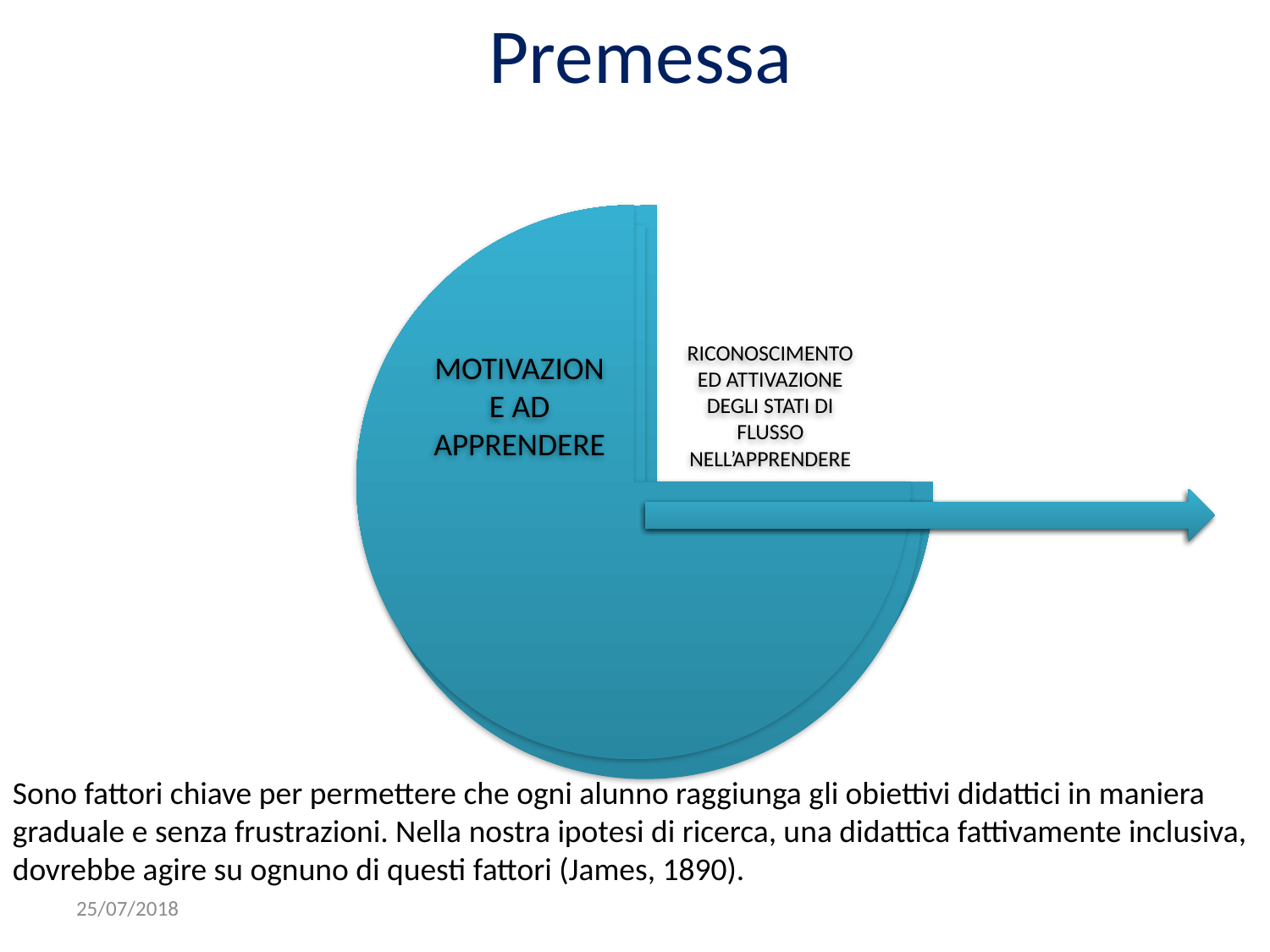

Premessa
RICONOSCIMENTO ED ATTIVAZIONE DEGLI STATI DI FLUSSO NELL’APPRENDERE
PERCEZIONE DELLA PROPRIA AUTOEFFICACIA ED EFFICIENZA NELL’APPRENDERE
MOTIVAZIONE AD APPRENDERE
Sono fattori chiave per permettere che ogni alunno raggiunga gli obiettivi didattici in maniera graduale e senza frustrazioni. Nella nostra ipotesi di ricerca, una didattica fattivamente inclusiva, dovrebbe agire su ognuno di questi fattori (James, 1890).
25/07/2018